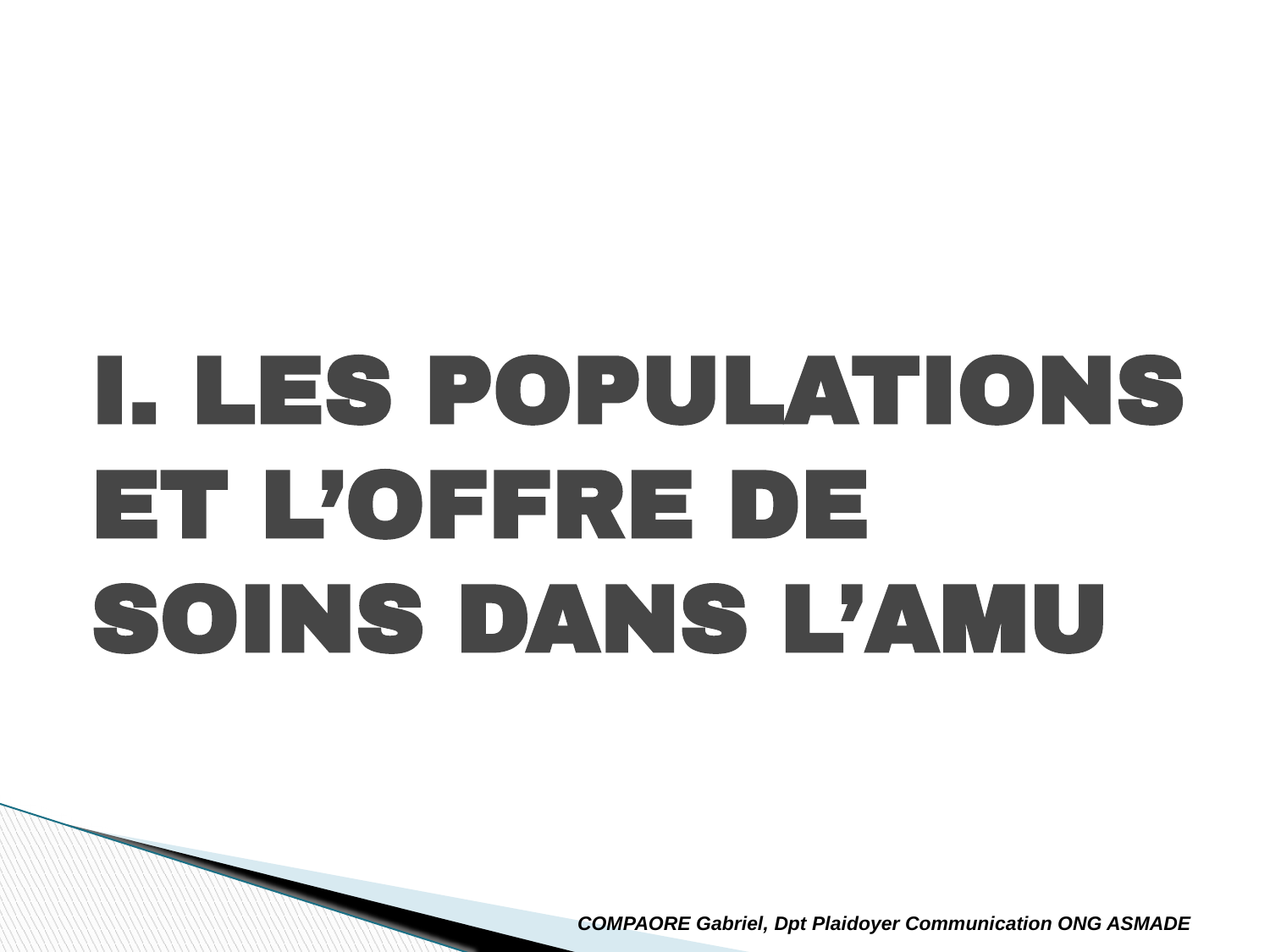

I. LES POPULATIONS ET L’OFFRE DE SOINS DANS L’AMU
COMPAORE Gabriel, Dpt Plaidoyer Communication ONG ASMADE